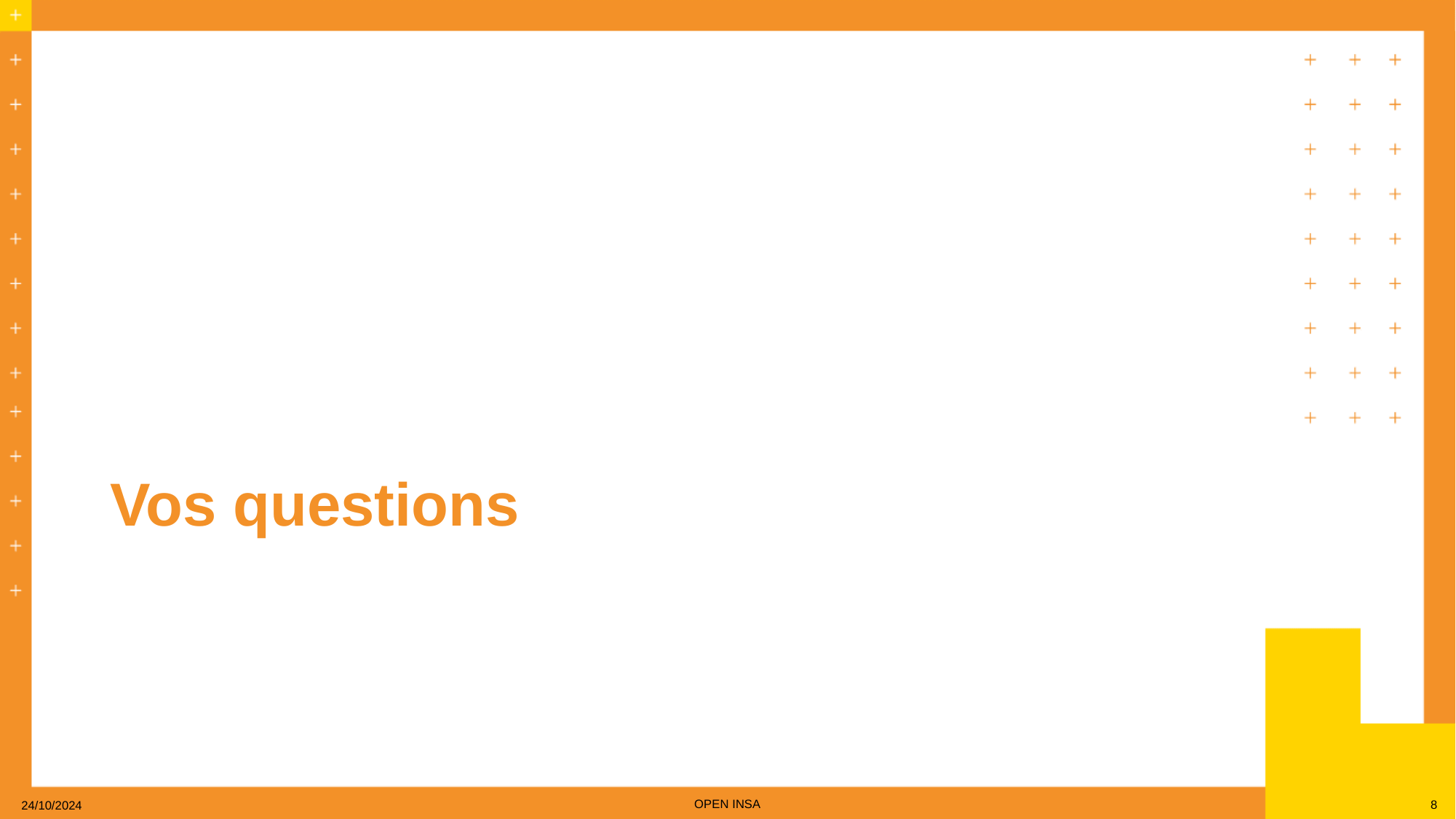

# Vos questions
OPEN INSA
8
24/10/2024